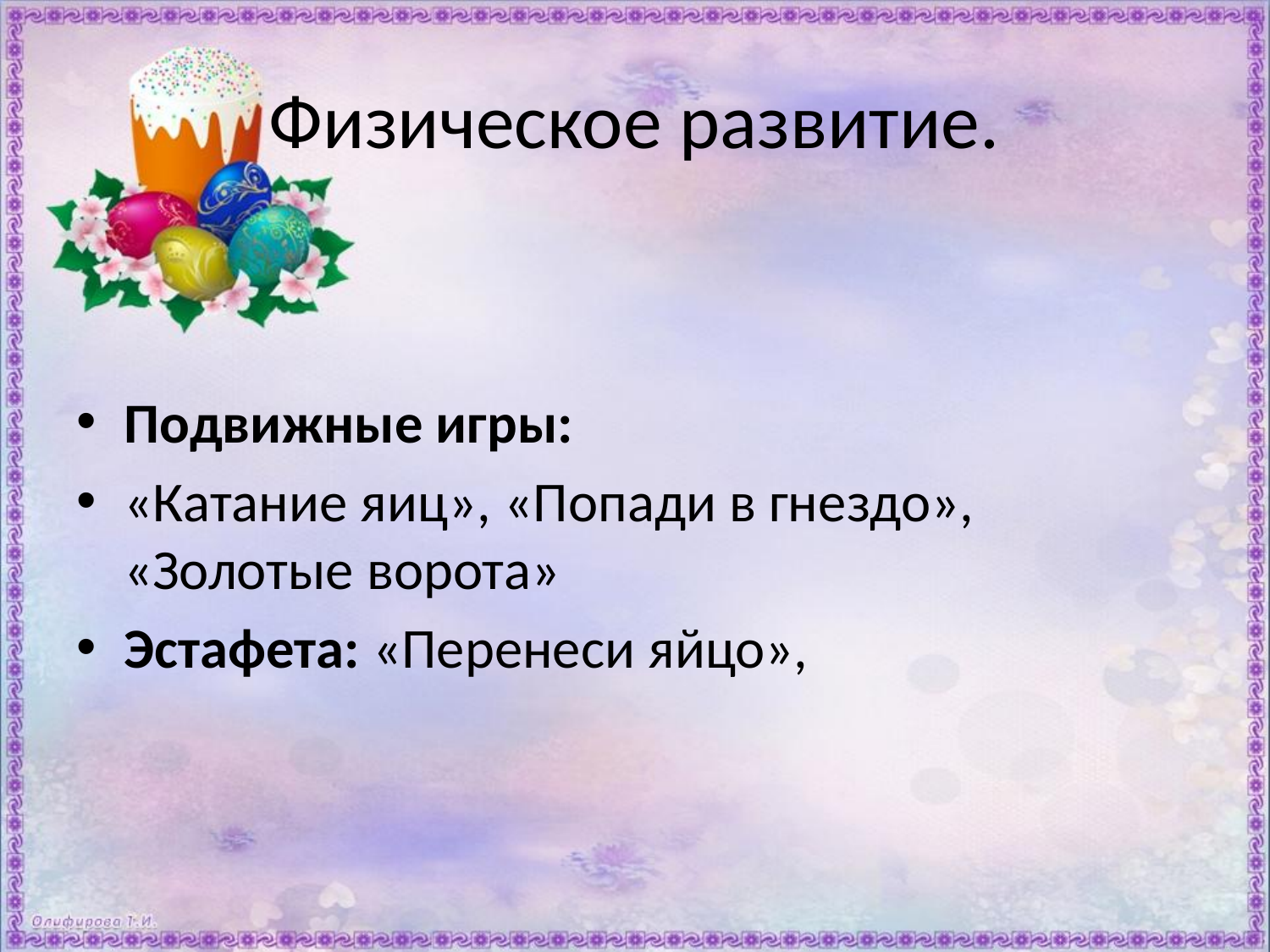

# Физическое развитие.

Подвижные игры:
«Катание яиц», «Попади в гнездо», «Золотые ворота»
Эстафета: «Перенеси яйцо»,